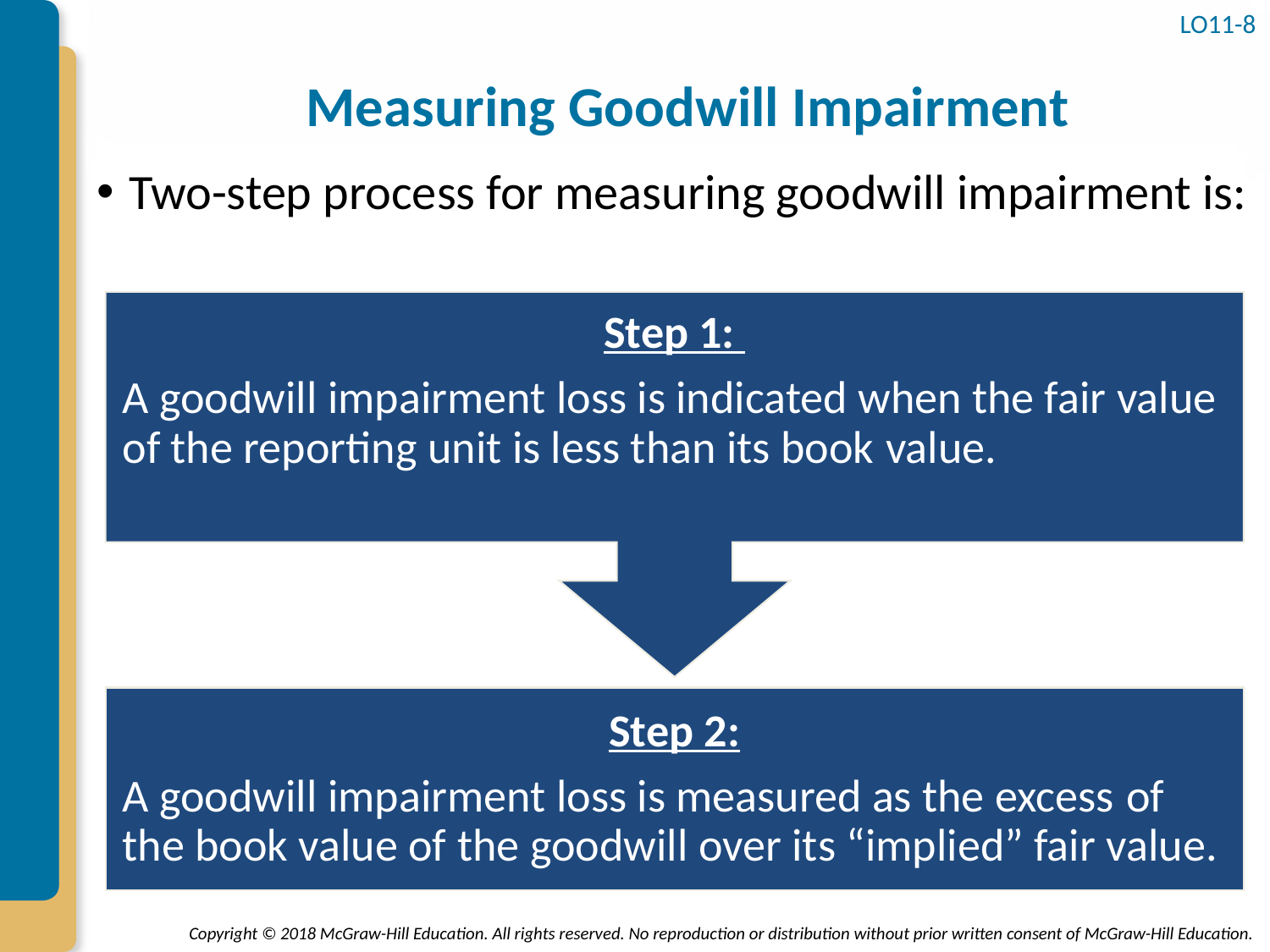

# Measuring Goodwill Impairment
LO11-8
Two-step process for measuring goodwill impairment is:

Step 1:
A goodwill impairment loss is indicated when the fair value of the reporting unit is less than its book value.
Step 2:
A goodwill impairment loss is measured as the excess of the book value of the goodwill over its “implied” fair value.